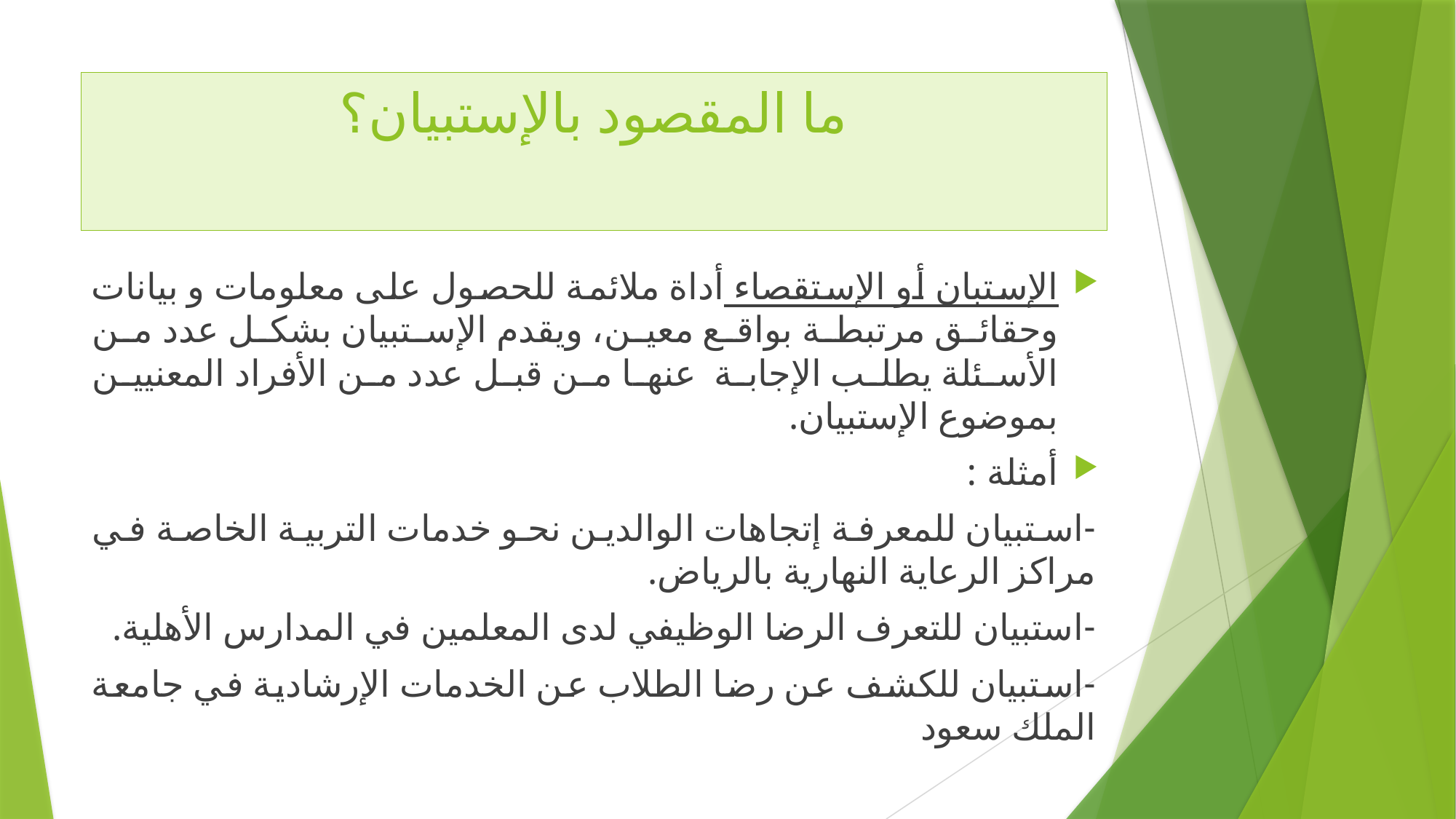

# ما المقصود بالإستبيان؟
الإستبان أو الإستقصاء أداة ملائمة للحصول على معلومات و بيانات وحقائق مرتبطة بواقع معين، ويقدم الإستبيان بشكل عدد من الأسئلة يطلب الإجابة  عنها من قبل عدد من الأفراد المعنيين بموضوع الإستبيان.
أمثلة :
-استبيان للمعرفة إتجاهات الوالدين نحو خدمات التربية الخاصة في مراكز الرعاية النهارية بالرياض.
-استبيان للتعرف الرضا الوظيفي لدى المعلمين في المدارس الأهلية.
-استبيان للكشف عن رضا الطلاب عن الخدمات الإرشادية في جامعة الملك سعود